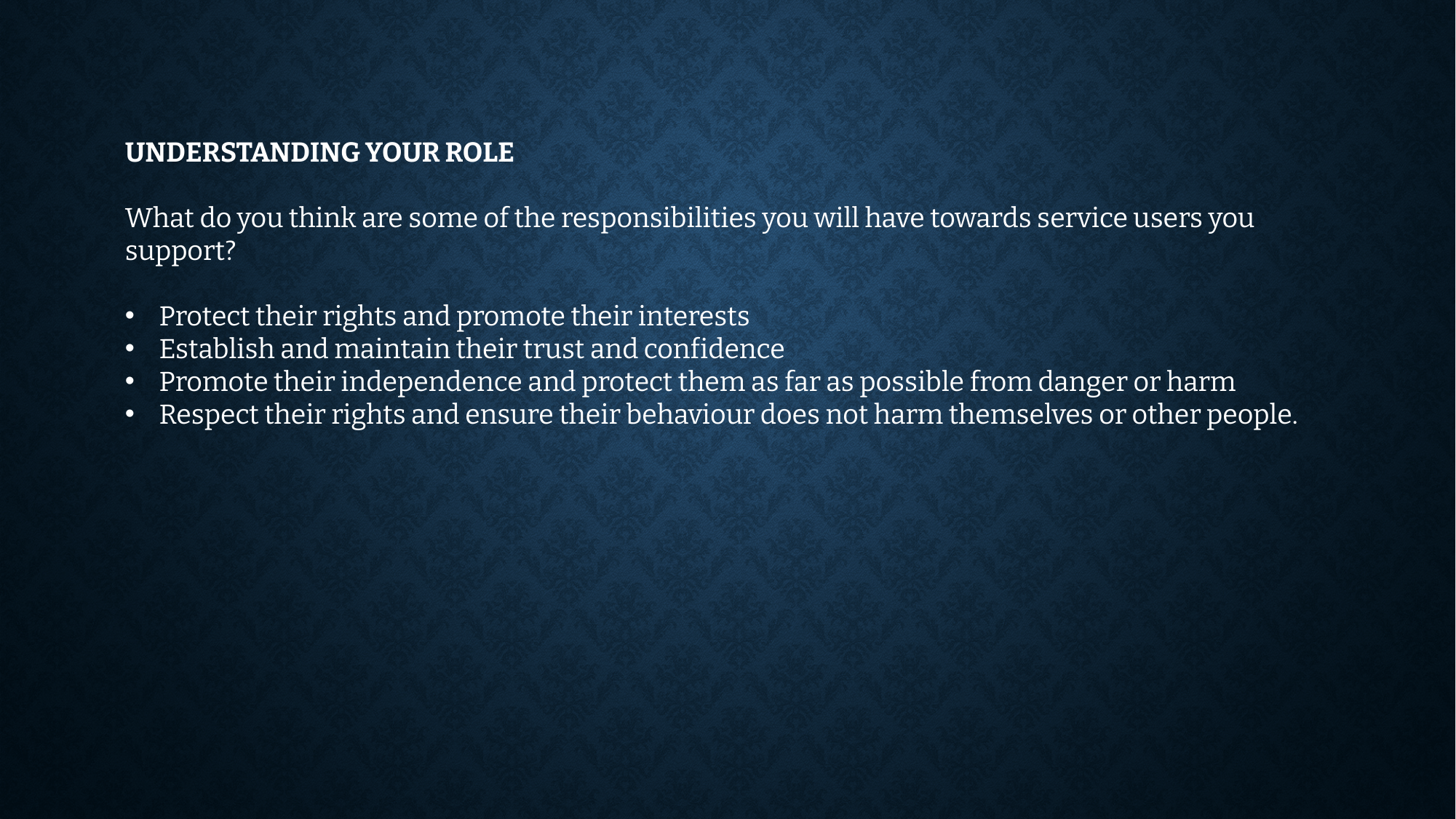

UNDERSTANDING YOUR ROLE

What do you think are some of the responsibilities you will have towards service users you support?

Protect their rights and promote their interests
Establish and maintain their trust and confidence
Promote their independence and protect them as far as possible from danger or harm
Respect their rights and ensure their behaviour does not harm themselves or other people.